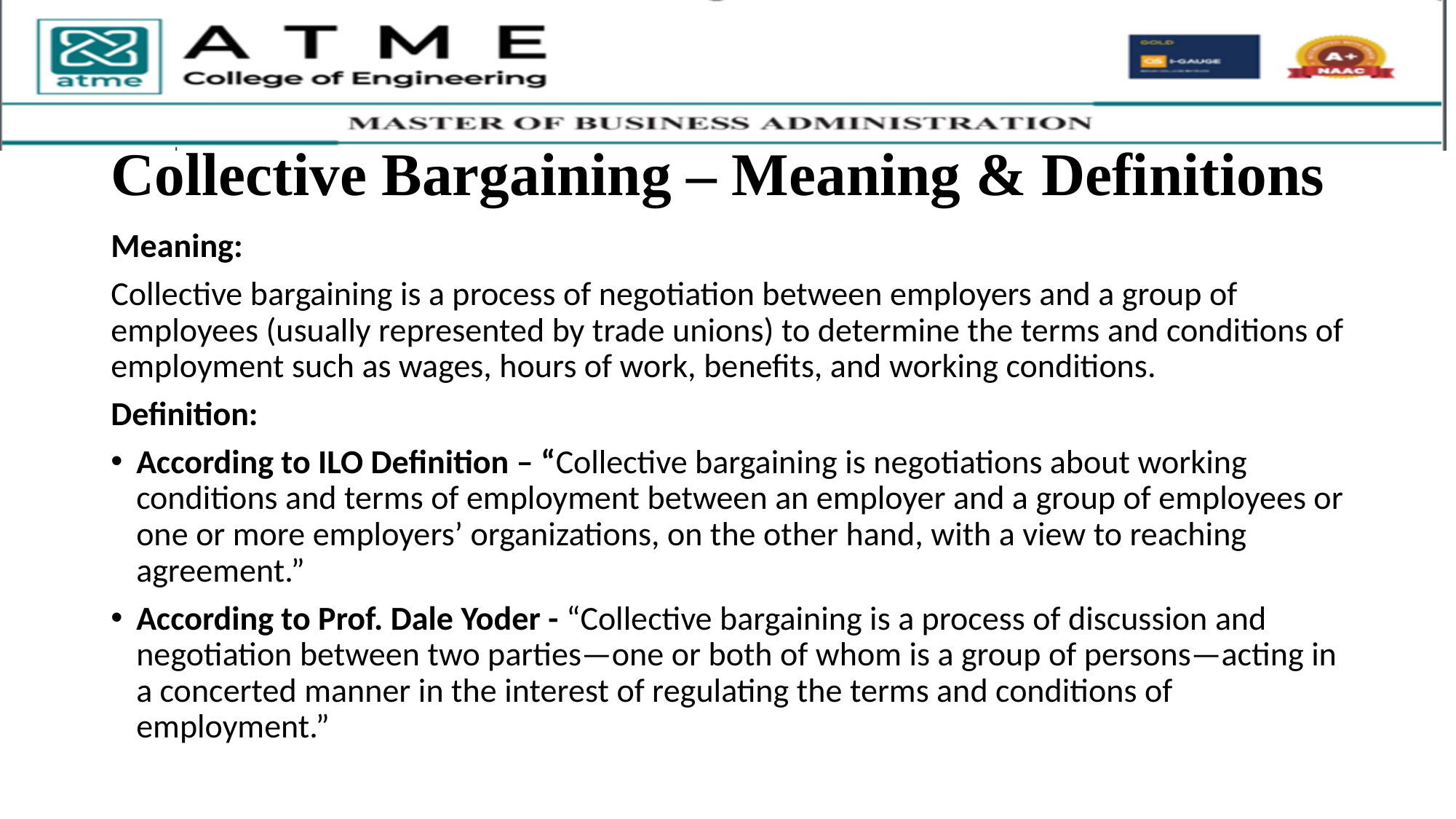

# Collective Bargaining – Meaning & Definitions
Meaning:
Collective bargaining is a process of negotiation between employers and a group of employees (usually represented by trade unions) to determine the terms and conditions of employment such as wages, hours of work, benefits, and working conditions.
Definition:
According to ILO Definition – “Collective bargaining is negotiations about working conditions and terms of employment between an employer and a group of employees or one or more employers’ organizations, on the other hand, with a view to reaching agreement.”
According to Prof. Dale Yoder - “Collective bargaining is a process of discussion and negotiation between two parties—one or both of whom is a group of persons—acting in a concerted manner in the interest of regulating the terms and conditions of employment.”